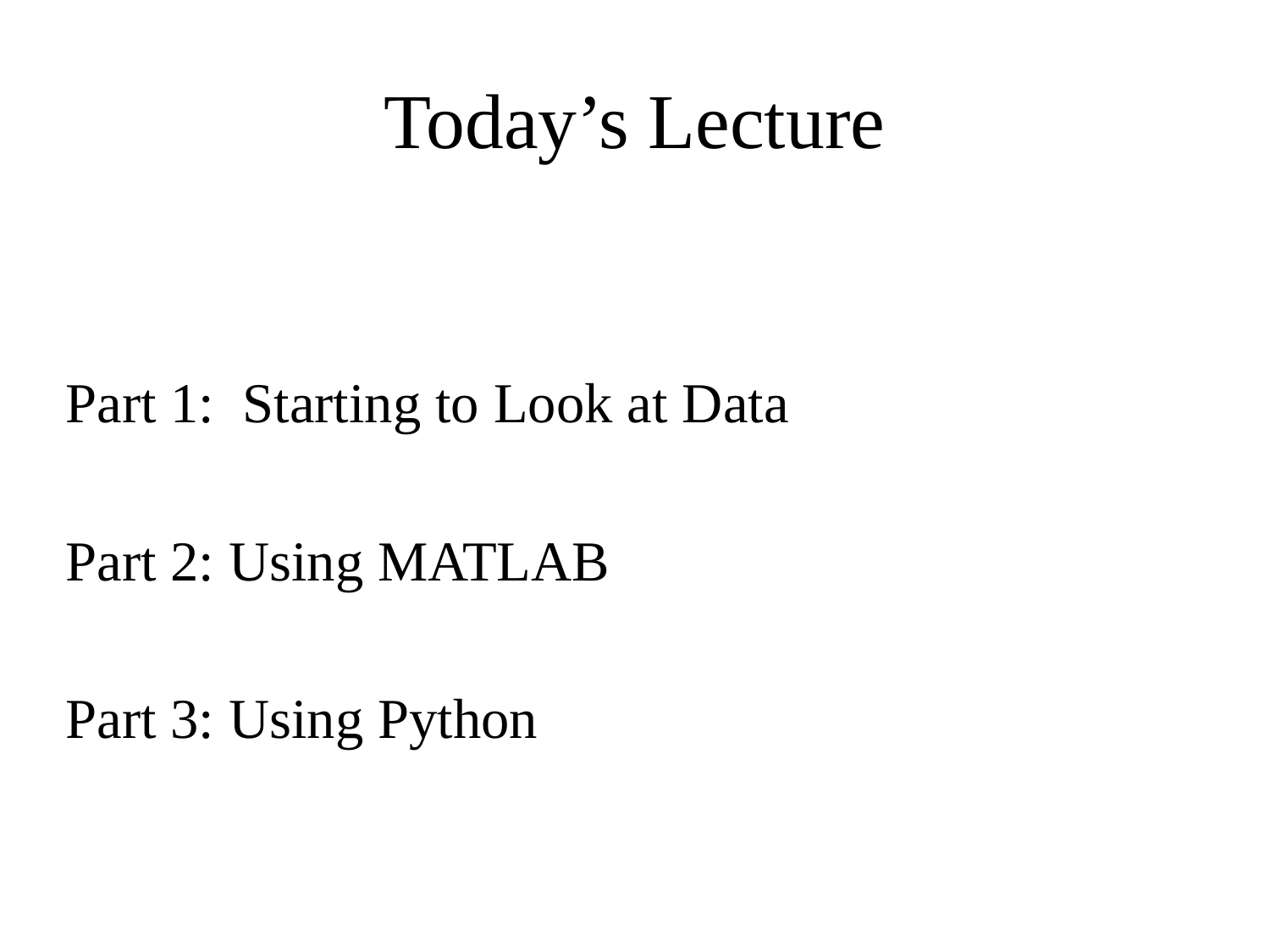

# Today’s Lecture
Part 1:  Starting to Look at Data

Part 2: Using MATLAB

Part 3: Using Python